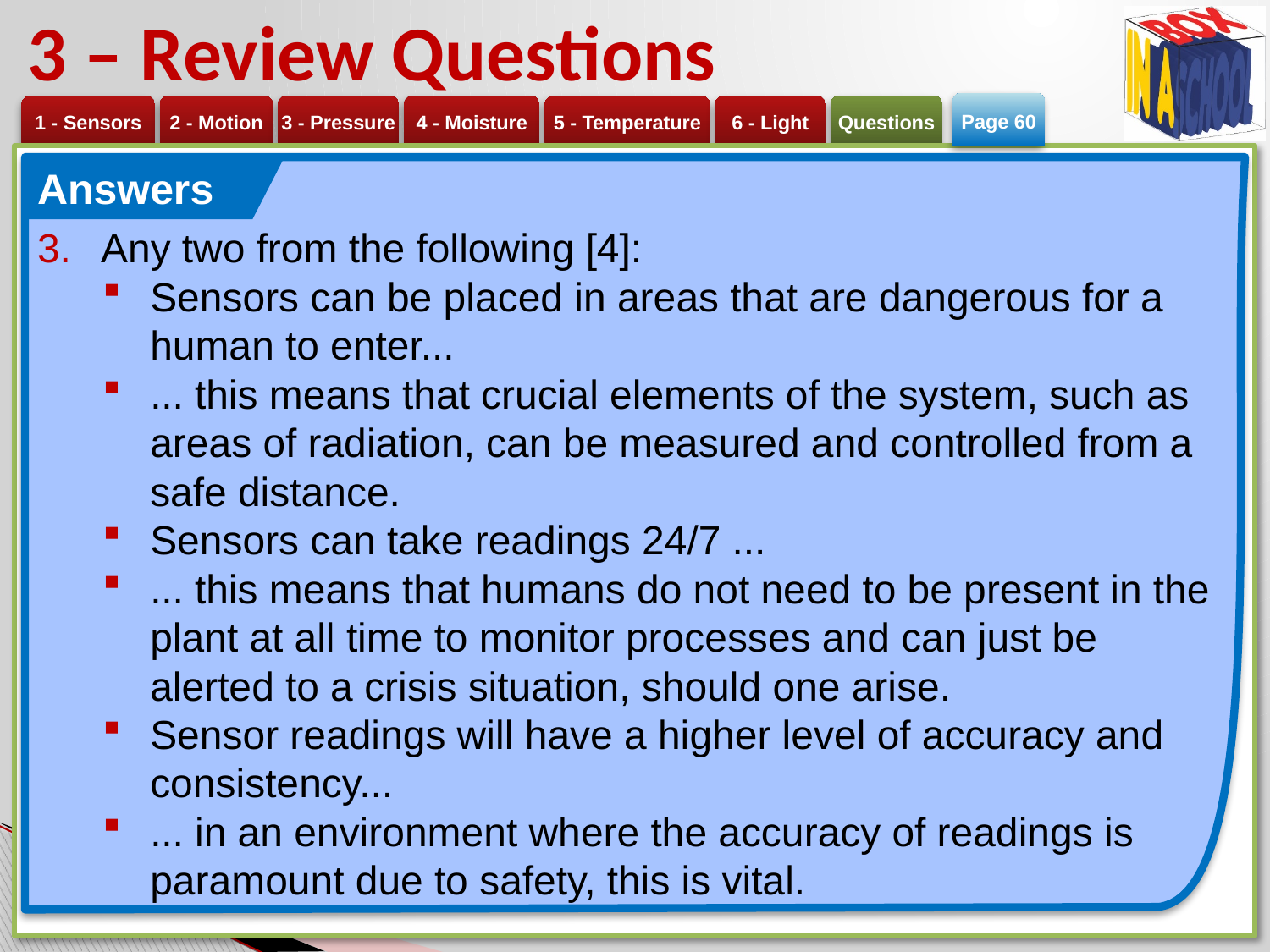

# 3 – Review Questions
Page 60
Answers

Any two from the following [4]:
Sensors can be placed in areas that are dangerous for a human to enter...
... this means that crucial elements of the system, such as areas of radiation, can be measured and controlled from a safe distance.
Sensors can take readings 24/7 ...
... this means that humans do not need to be present in the plant at all time to monitor processes and can just be alerted to a crisis situation, should one arise.
Sensor readings will have a higher level of accuracy and consistency...
... in an environment where the accuracy of readings is paramount due to safety, this is vital.